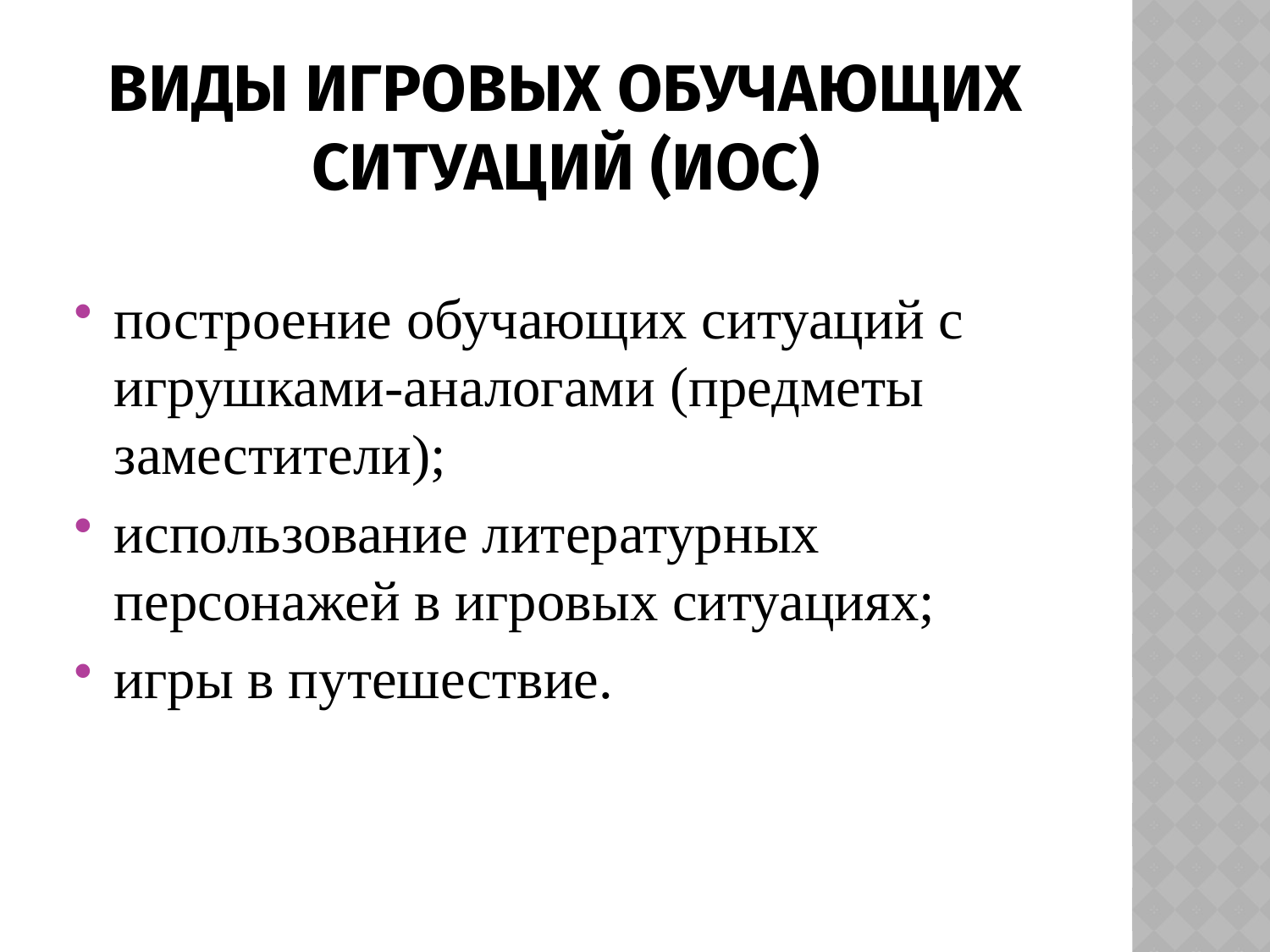

# виды игровых обучающих ситуаций (ИОС)
построение обучающих ситуаций с игрушками-аналогами (предметы заместители);
использование литературных персонажей в игровых ситуациях;
игры в путешествие.